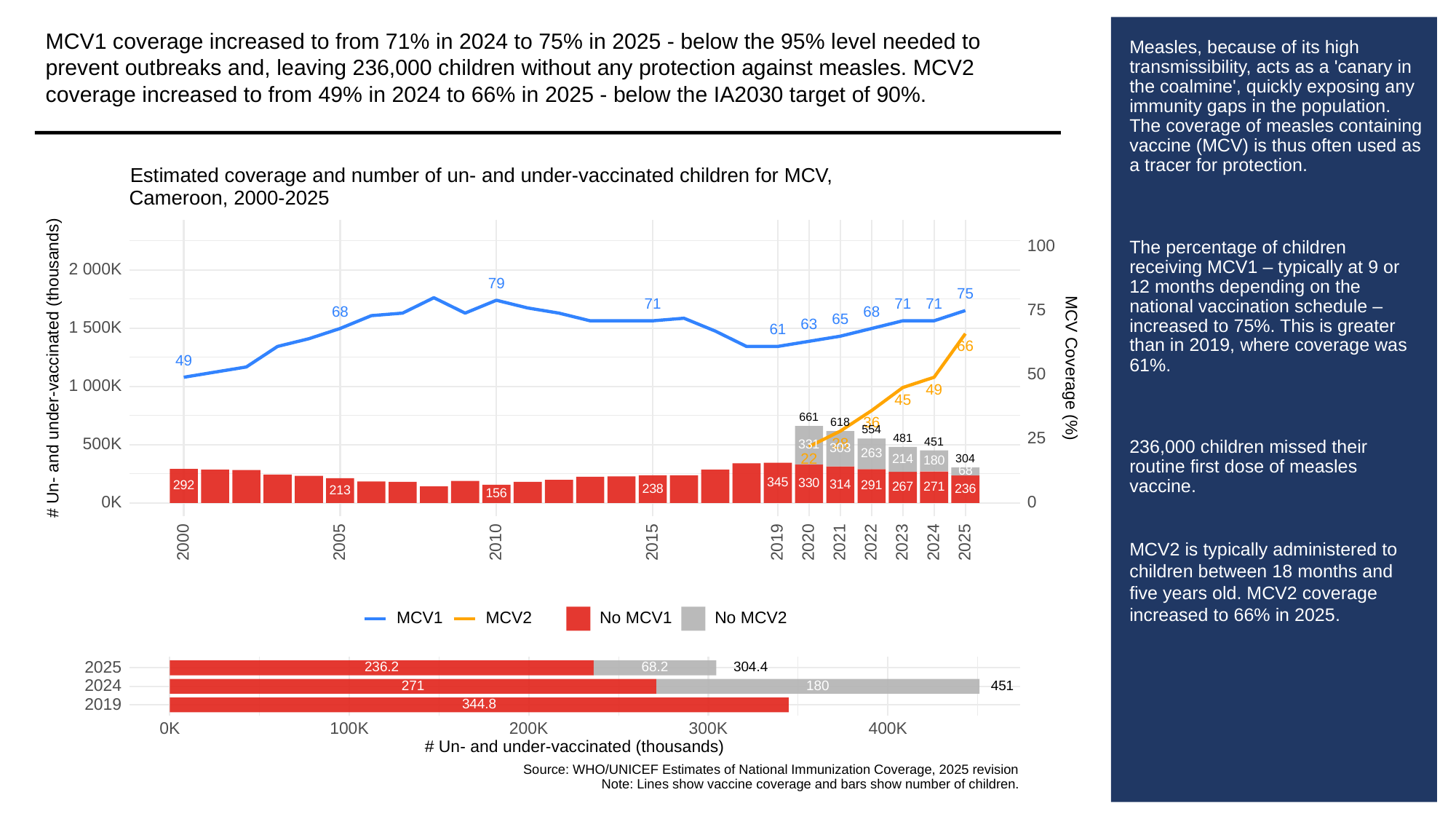

MCV1 coverage increased to from 71% in 2024 to 75% in 2025 - below the 95% level needed to prevent outbreaks and, leaving 236,000 children without any protection against measles. MCV2 coverage increased to from 49% in 2024 to 66% in 2025 - below the IA2030 target of 90%.
# Measles, because of its high transmissibility, acts as a 'canary in the coalmine', quickly exposing any immunity gaps in the population. The coverage of measles containing vaccine (MCV) is thus often used as a tracer for protection.

The percentage of children receiving MCV1 – typically at 9 or 12 months depending on the national vaccination schedule – increased to 75%. This is greater than in 2019, where coverage was 61%.

236,000 children missed their routine first dose of measles vaccine.

MCV2 is typically administered to children between 18 months and five years old. MCV2 coverage increased to 66% in 2025.

Estimated coverage and number of un- and under-vaccinated children for MCV,
Cameroon, 2000-2025

100

2 000K

79
75

71
71
71
75
68
68
65
63
1 500K
61

66
49

# Un- and under-vaccinated (thousands)
MCV Coverage (%)
50
1 000K
49

45
661

36
618
554

25
481
451

28
500K
331
303

263

22
214
304
180

68

345

330
314

292
291

271
267
238
236

213

156
0K
0

2023
2000
2005
2010
2015
2019
2020
2021
2022
2024
2025

MCV1
MCV2
No MCV1
No MCV2

2025
236.2
304.4
68.2

2024
180
451
271

2019
344.8

300K
0K
100K
200K
400K
# Un- and under-vaccinated (thousands)
Source: WHO/UNICEF Estimates of National Immunization Coverage, 2025 revision
Note: Lines show vaccine coverage and bars show number of children.